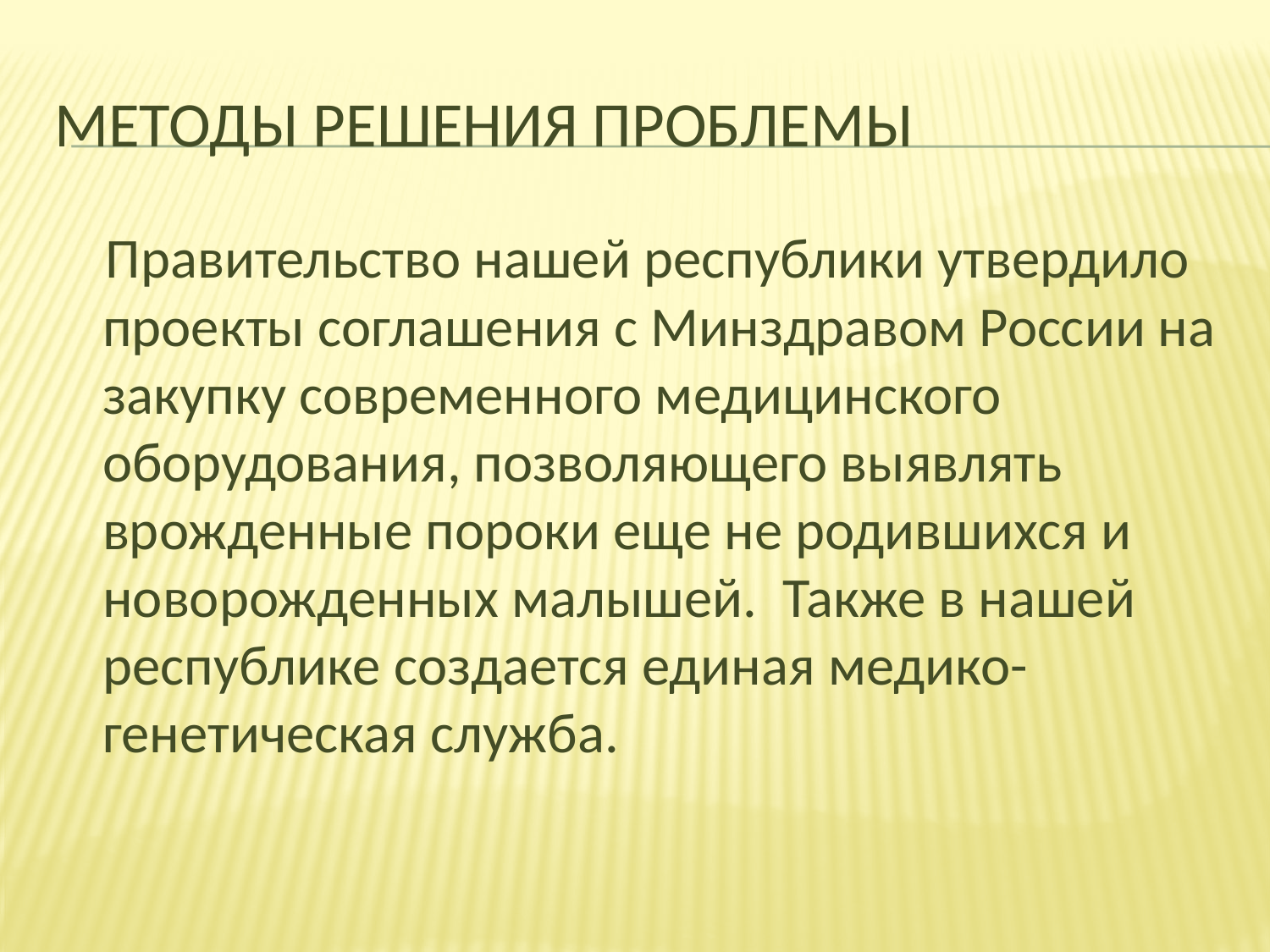

# Методы решения проблемы
    Правительство нашей республики утвердило проекты соглашения с Минздравом России на закупку современного медицинского оборудования, позволяющего выявлять врожденные пороки еще не родившихся и новорожденных малышей.  Также в нашей республике создается единая медико-генетическая служба.